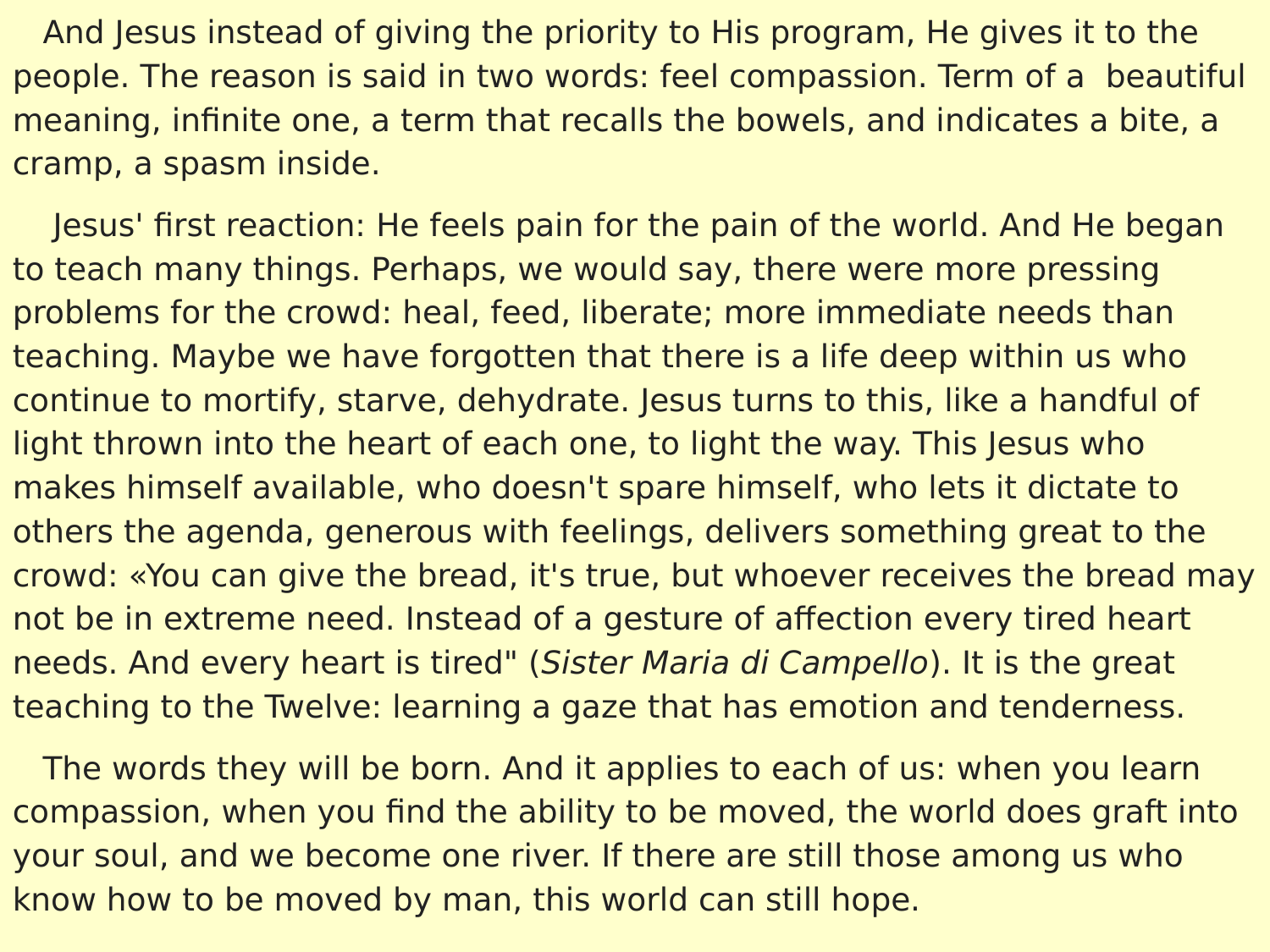

And Jesus instead of giving the priority to His program, He gives it to the people. The reason is said in two words: feel compassion. Term of a  beautiful meaning, infinite one, a term that recalls the bowels, and indicates a bite, a cramp, a spasm inside.
    Jesus' first reaction: He feels pain for the pain of the world. And He began to teach many things. Perhaps, we would say, there were more pressing problems for the crowd: heal, feed, liberate; more immediate needs than teaching. Maybe we have forgotten that there is a life deep within us who continue to mortify, starve, dehydrate. Jesus turns to this, like a handful of light thrown into the heart of each one, to light the way. This Jesus who makes himself available, who doesn't spare himself, who lets it dictate to others the agenda, generous with feelings, delivers something great to the crowd: «You can give the bread, it's true, but whoever receives the bread may not be in extreme need. Instead of a gesture of affection every tired heart needs. And every heart is tired" (Sister Maria di Campello). It is the great teaching to the Twelve: learning a gaze that has emotion and tenderness.
   The words they will be born. And it applies to each of us: when you learn compassion, when you find the ability to be moved, the world does graft into your soul, and we become one river. If there are still those among us who know how to be moved by man, this world can still hope.